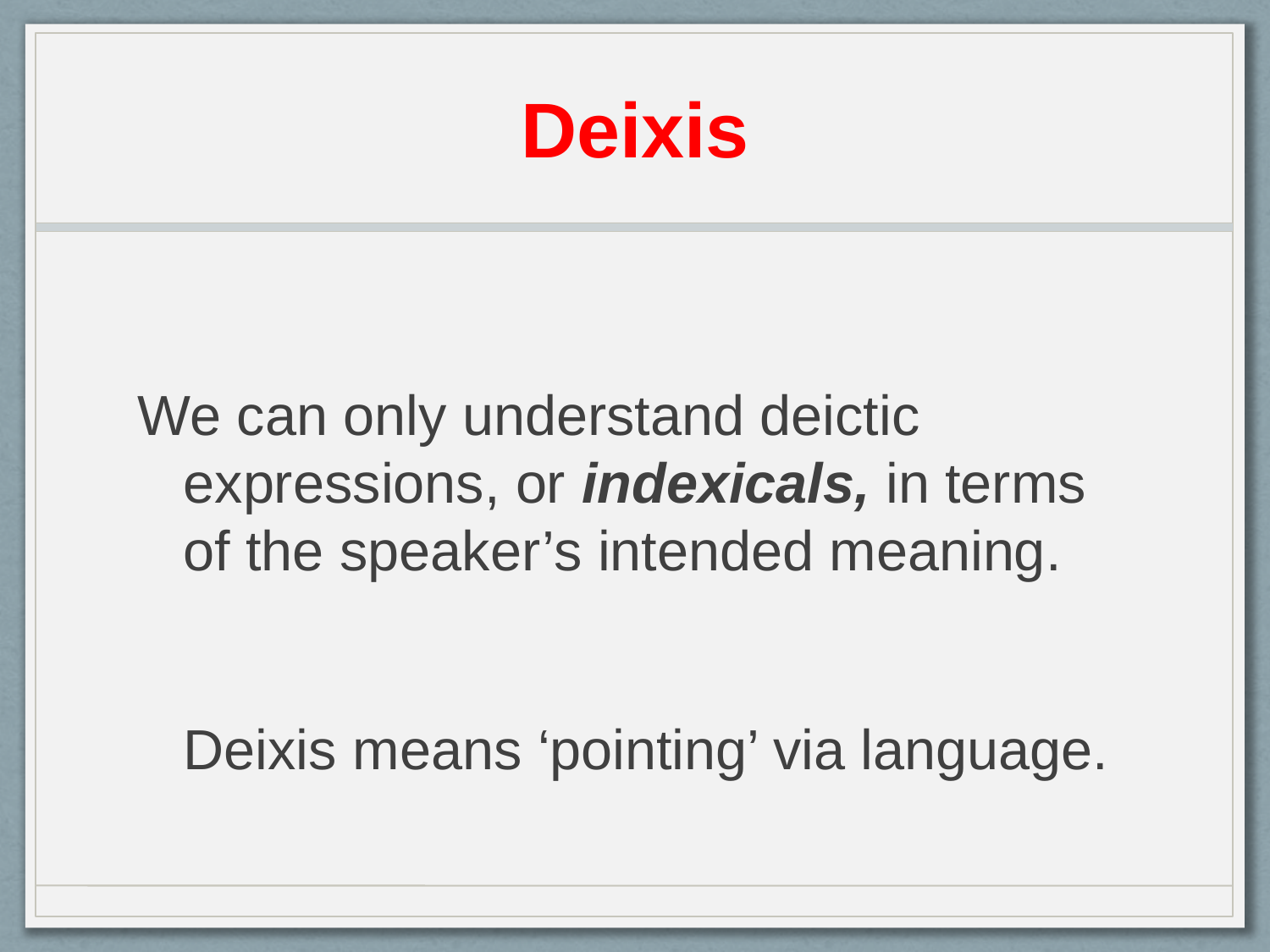

# Deixis

We can only understand deictic expressions, or indexicals, in terms of the speaker’s intended meaning.

	Deixis means ‘pointing’ via language.